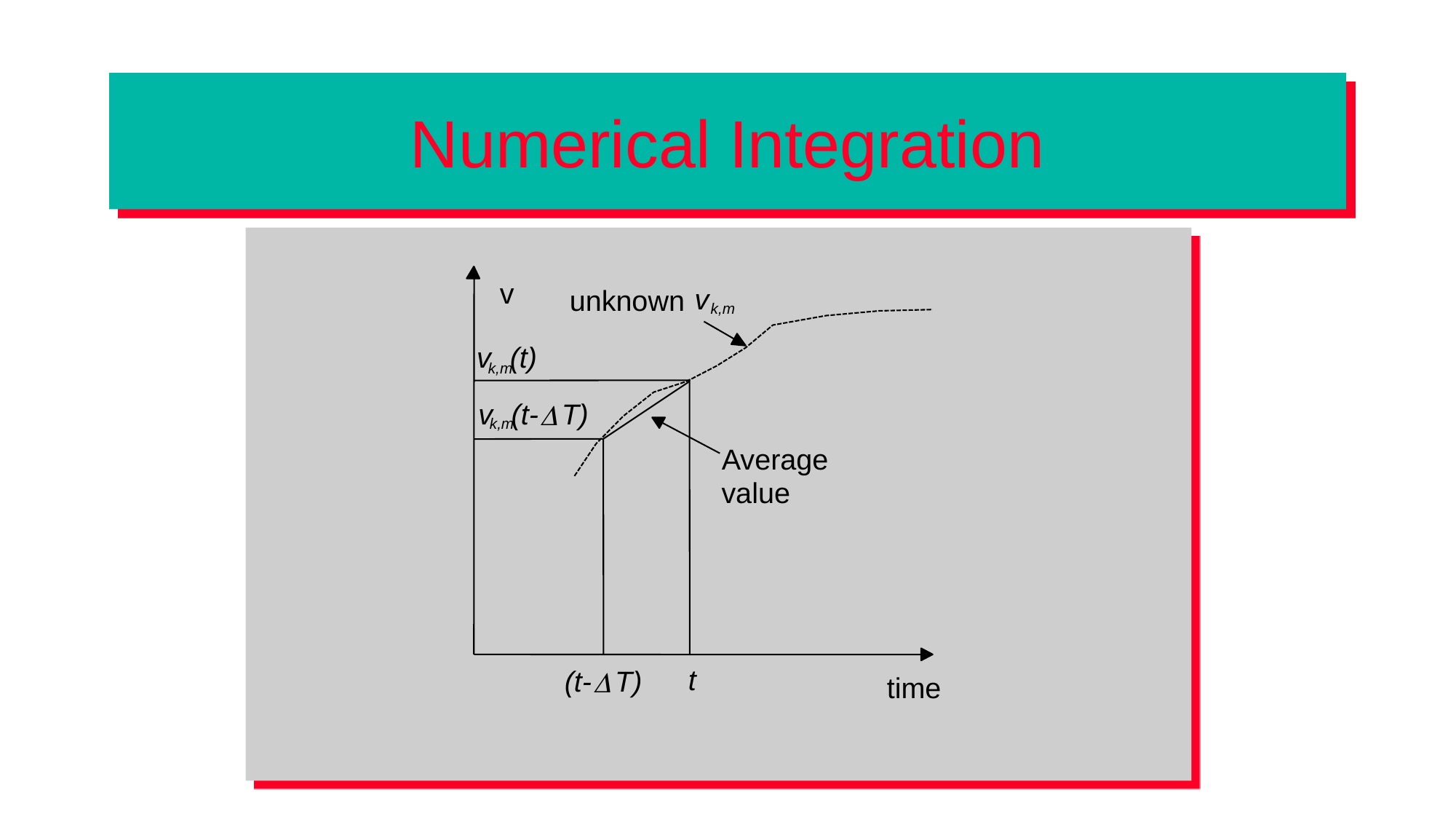

# Numerical Integration

v
 v
unknown
    k,m

v
(t)
 k,m

v
(t-
T
)
Δ
 k,m

Average
value

t
(t-
T)
Δ
time